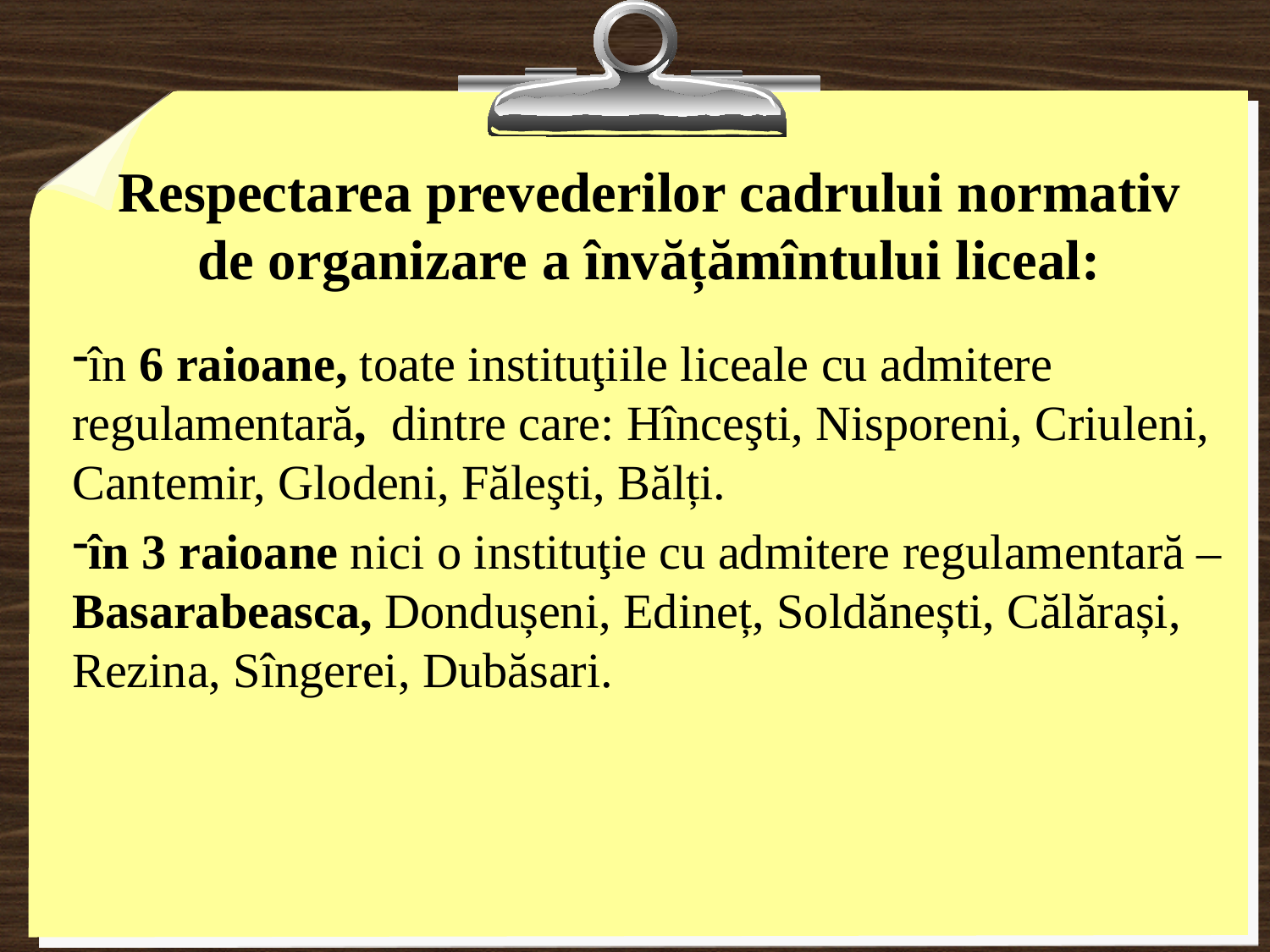

# Respectarea prevederilor cadrului normativ de organizare a învățămîntului liceal:

în 6 raioane, toate instituţiile liceale cu admitere regulamentară,  dintre care: Hînceşti, Nisporeni, Criuleni, Cantemir, Glodeni, Făleşti, Bălți.
în 3 raioane nici o instituţie cu admitere regulamentară – Basarabeasca, Dondușeni, Edineț, Soldănești, Călărași, Rezina, Sîngerei, Dubăsari.